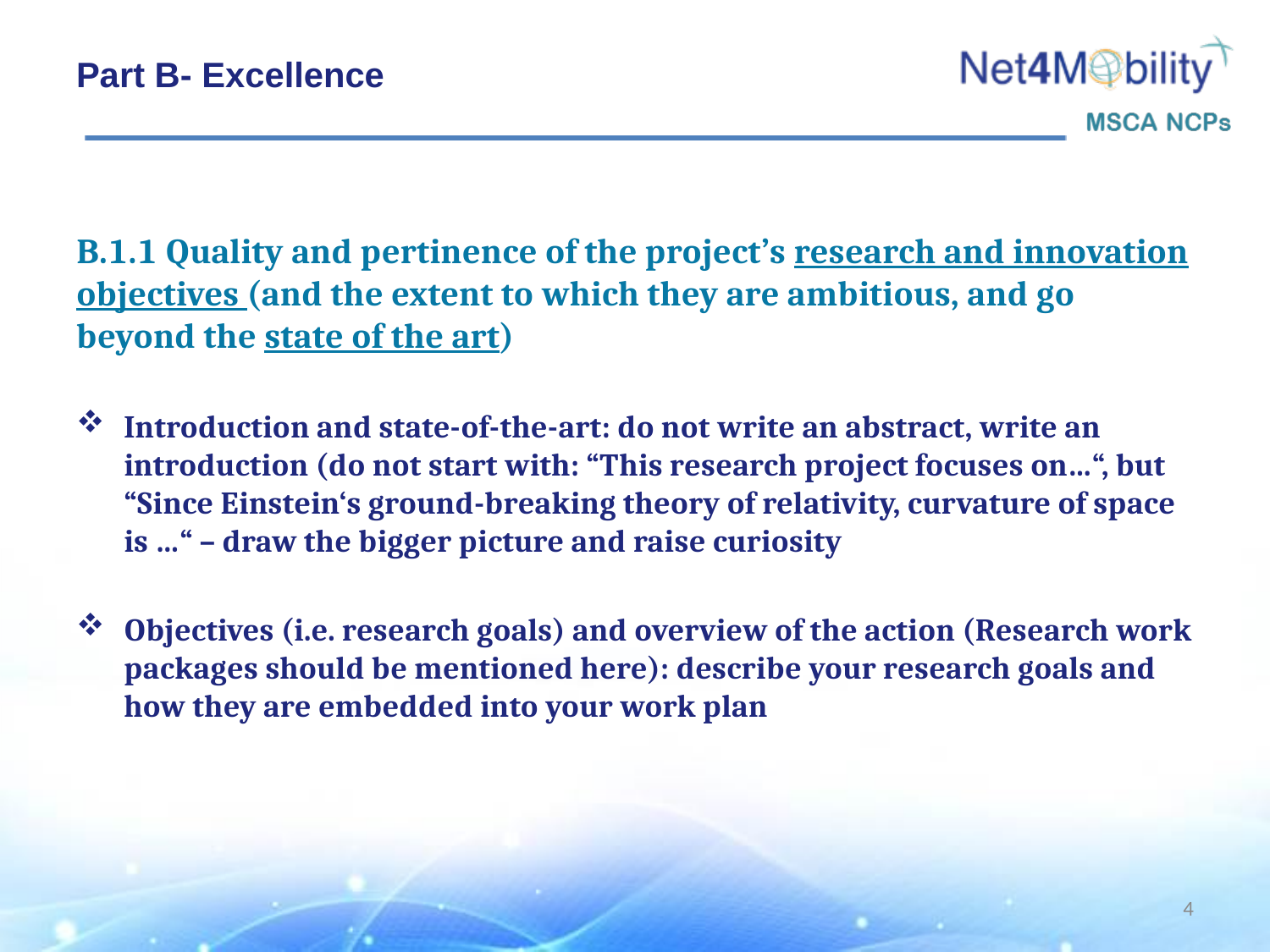

# Part B- Excellence
B.1.1 Quality and pertinence of the project’s research and innovation objectives (and the extent to which they are ambitious, and go beyond the state of the art)

Introduction and state-of-the-art: do not write an abstract, write an introduction (do not start with: “This research project focuses on…“, but “Since Einstein‘s ground-breaking theory of relativity, curvature of space is …“ – draw the bigger picture and raise curiosity

Objectives (i.e. research goals) and overview of the action (Research work packages should be mentioned here): describe your research goals and how they are embedded into your work plan

4